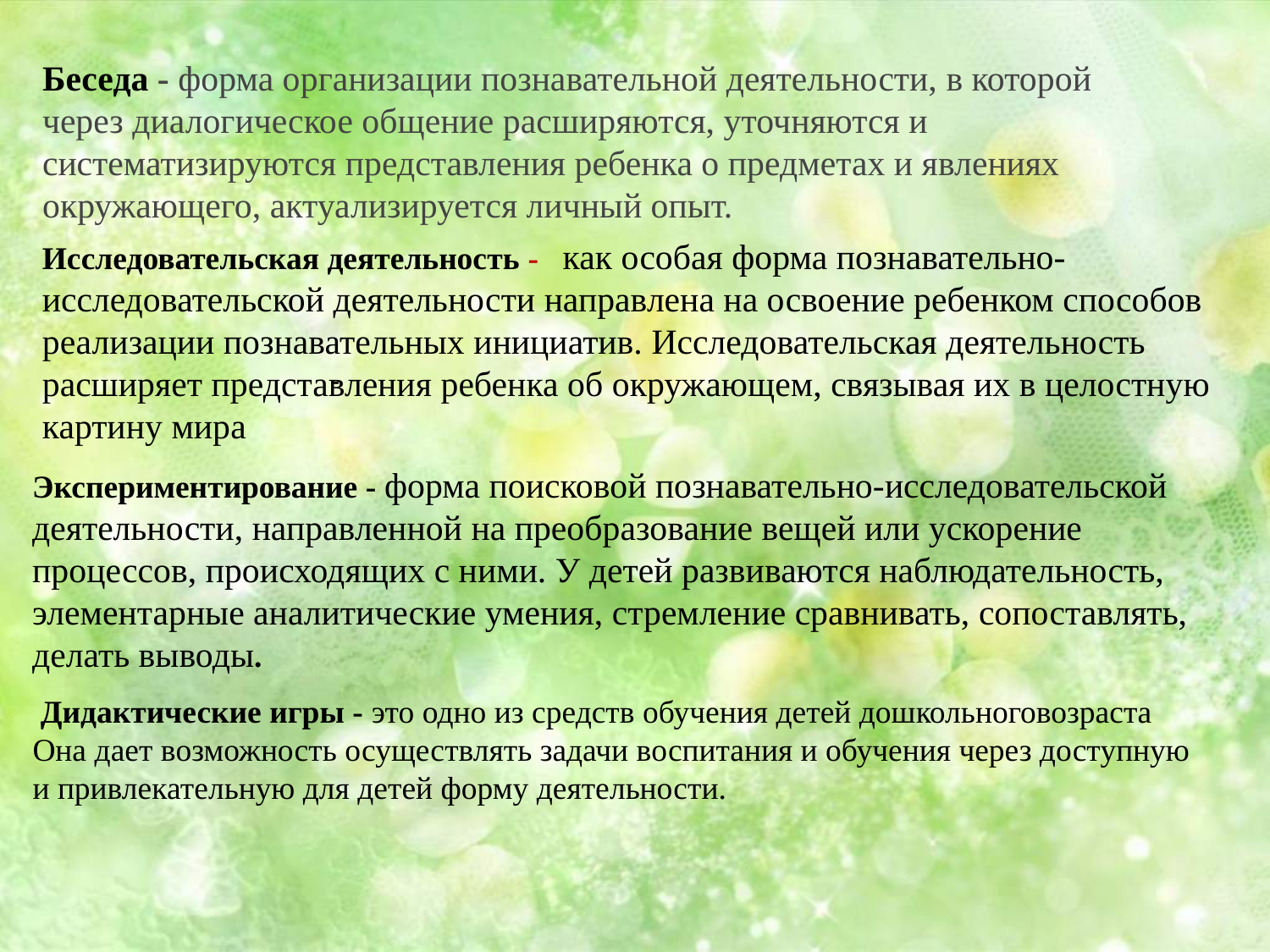

Беседа - форма организации познавательной деятельности, в которой через диалогическое общение расширяются, уточняются и систематизируются представления ребенка о предметах и явлениях окружающего, актуализируется личный опыт.
Исследовательская деятельность -   как особая форма познавательно-исследовательской деятельности направлена на освоение ребенком способов реализации познавательных инициатив. Исследовательская деятельность расширяет представления ребенка об окружающем, связывая их в целостную картину мира

-
Экспериментирование - форма поисковой познавательно-исследовательской деятельности, направленной на преобразование вещей или ускорение процессов, происходящих с ними. У детей развиваются наблюдательность, элементарные аналитические умения, стремление сравнивать, сопоставлять, делать выводы.
 Дидактические игры - это одно из средств обучения детей дошкольноговозраста Она дает возможность осуществлять задачи воспитания и обучения через доступную и привлекательную для детей форму деятельности.